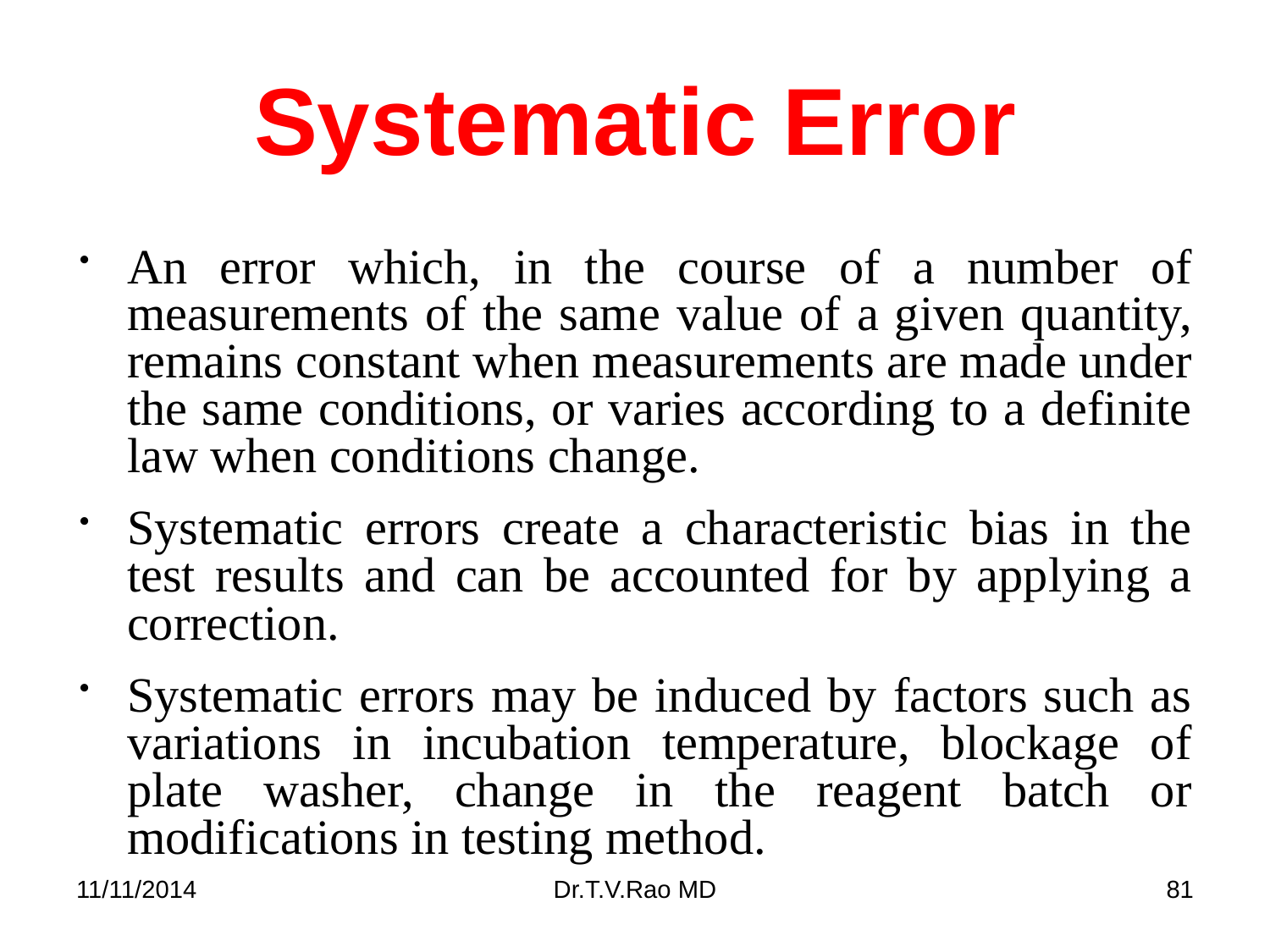

# Systematic Error

An error which, in the course of a number of measurements of the same value of a given quantity, remains constant when measurements are made under the same conditions, or varies according to a definite law when conditions change.
Systematic errors create a characteristic bias in the test results and can be accounted for by applying a correction.
Systematic errors may be induced by factors such as variations in incubation temperature, blockage of plate washer, change in the reagent batch or modifications in testing method.

11/11/2014
Dr.T.V.Rao MD
81